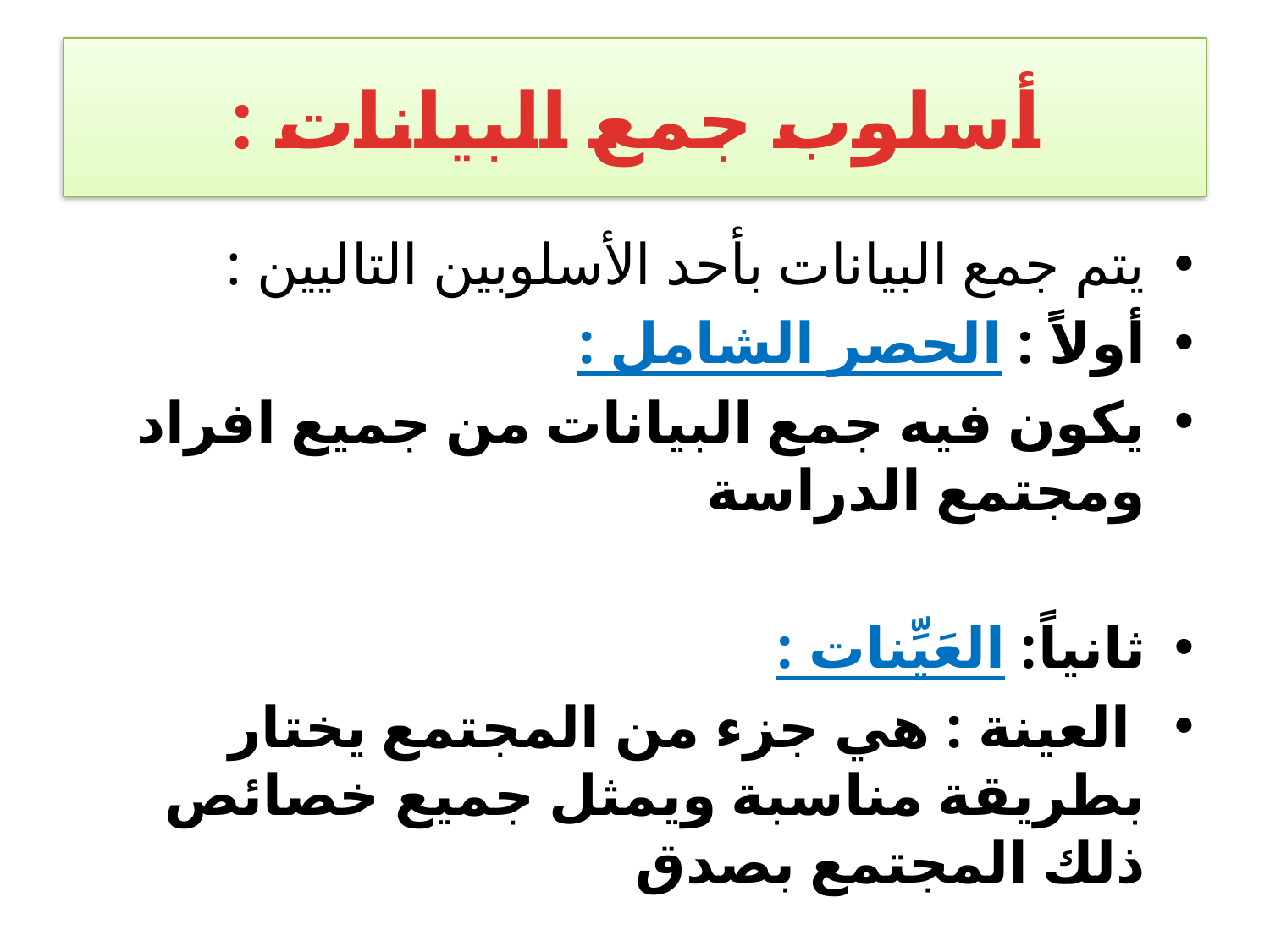

# أسلوب جمع البيانات :
يتم جمع البيانات بأحد الأسلوبين التاليين :
أولاً : الحصر الشامل :
يكون فيه جمع البيانات من جميع افراد ومجتمع الدراسة

ثانياً: العَيِّنات :
 العينة : هي جزء من المجتمع يختار بطريقة مناسبة ويمثل جميع خصائص ذلك المجتمع بصدق